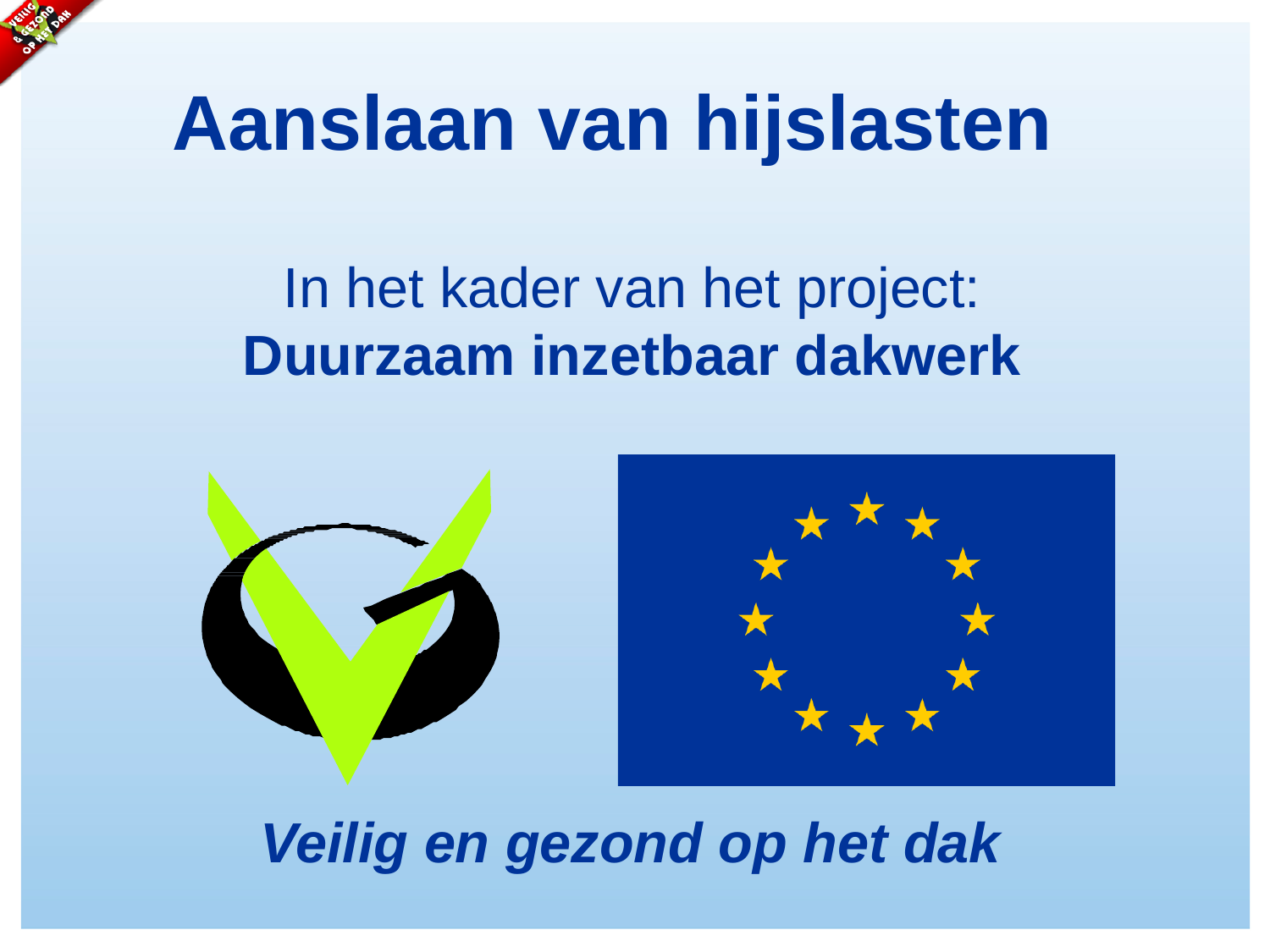

# Aanslaan van hijslasten
In het kader van het project:
Duurzaam inzetbaar dakwerk

Veilig en gezond op het dak